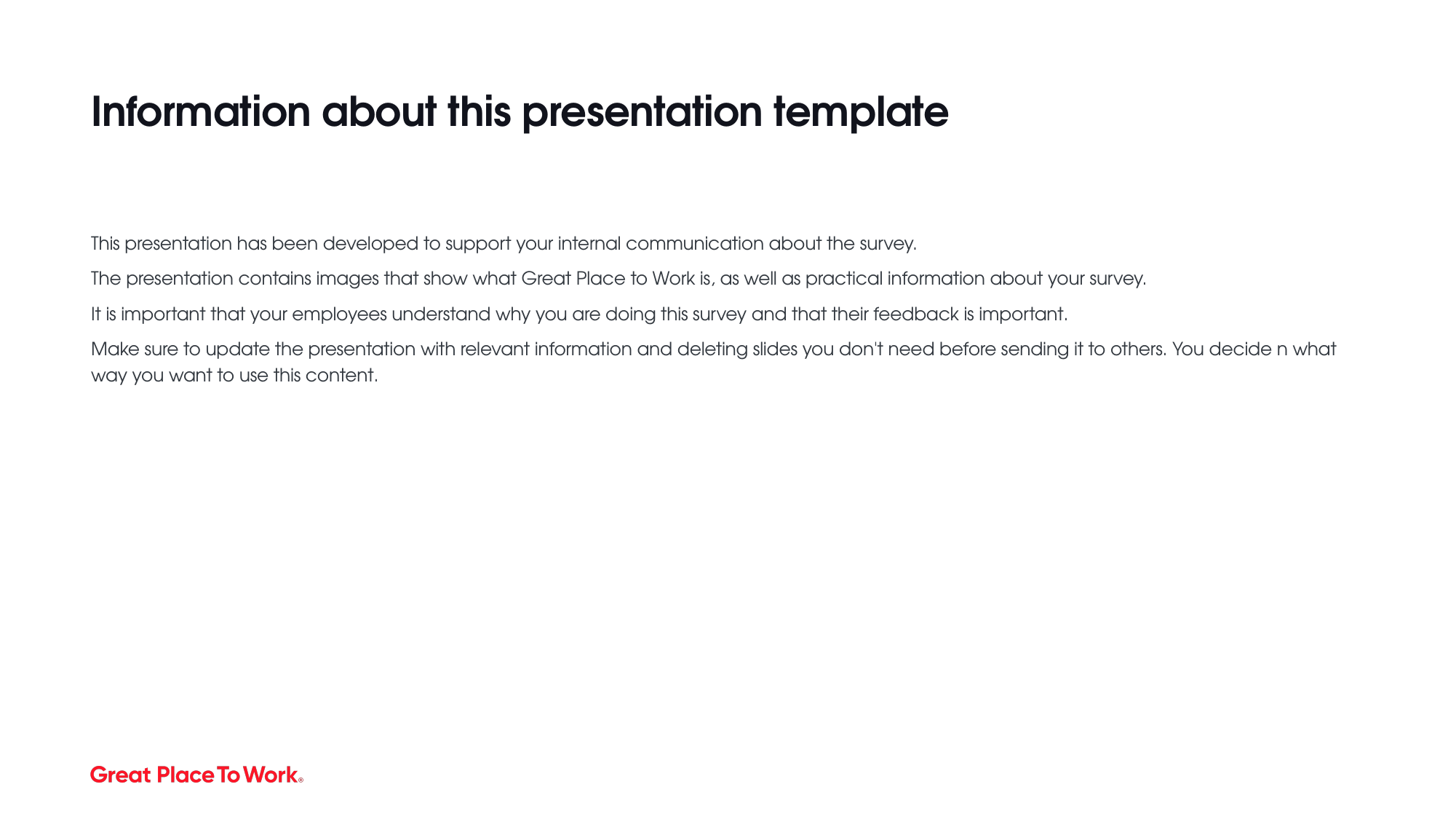

# Information about this presentation template

This presentation has been developed to support your internal communication about the survey.
The presentation contains images that show what Great Place to Work is, as well as practical information about your survey.
It is important that your employees understand why you are doing this survey and that their feedback is important.
Make sure to update the presentation with relevant information and deleting slides you don't need before sending it to others. You decide n what way you want to use this content.